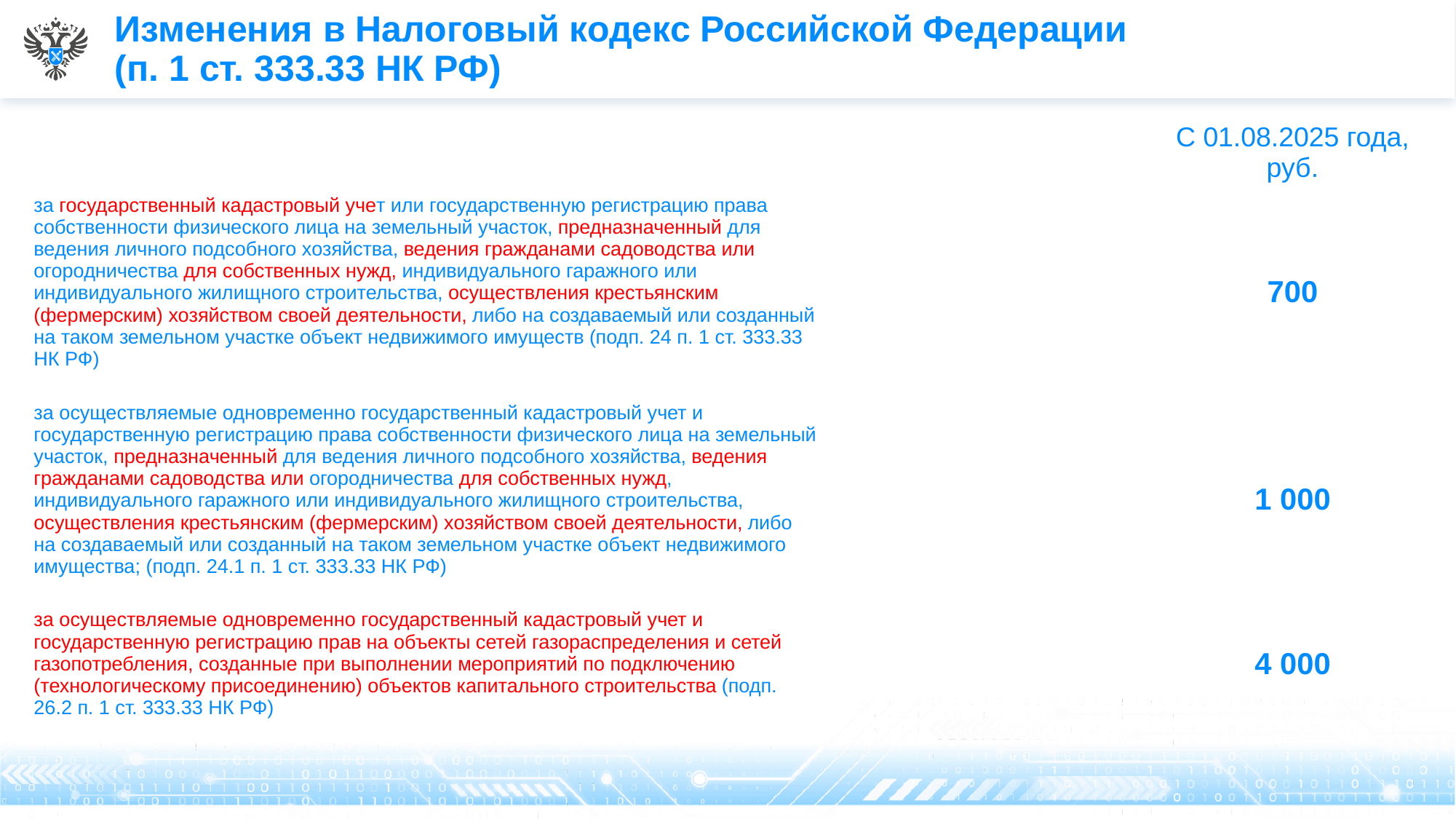

# Изменения в Налоговый кодекс Российской Федерации (п. 1 ст. 333.33 НК РФ)
|  |  | С 01.08.2025 года, руб. |
| --- | --- | --- |
| за государственный кадастровый учет или государственную регистрацию права собственности физического лица на земельный участок, предназначенный для ведения личного подсобного хозяйства, ведения гражданами садоводства или огородничества для собственных нужд, индивидуального гаражного или индивидуального жилищного строительства, осуществления крестьянским (фермерским) хозяйством своей деятельности, либо на создаваемый или созданный на таком земельном участке объект недвижимого имуществ (подп. 24 п. 1 ст. 333.33 НК РФ) |  | 700 |
| за осуществляемые одновременно государственный кадастровый учет и государственную регистрацию права собственности физического лица на земельный участок, предназначенный для ведения личного подсобного хозяйства, ведения гражданами садоводства или огородничества для собственных нужд, индивидуального гаражного или индивидуального жилищного строительства, осуществления крестьянским (фермерским) хозяйством своей деятельности, либо на создаваемый или созданный на таком земельном участке объект недвижимого имущества; (подп. 24.1 п. 1 ст. 333.33 НК РФ) |  | 1 000 |
| за осуществляемые одновременно государственный кадастровый учет и государственную регистрацию прав на объекты сетей газораспределения и сетей газопотребления, созданные при выполнении мероприятий по подключению (технологическому присоединению) объектов капитального строительства (подп. 26.2 п. 1 ст. 333.33 НК РФ) |  | 4 000 |
|  |  |  |
|  |  |  |
8